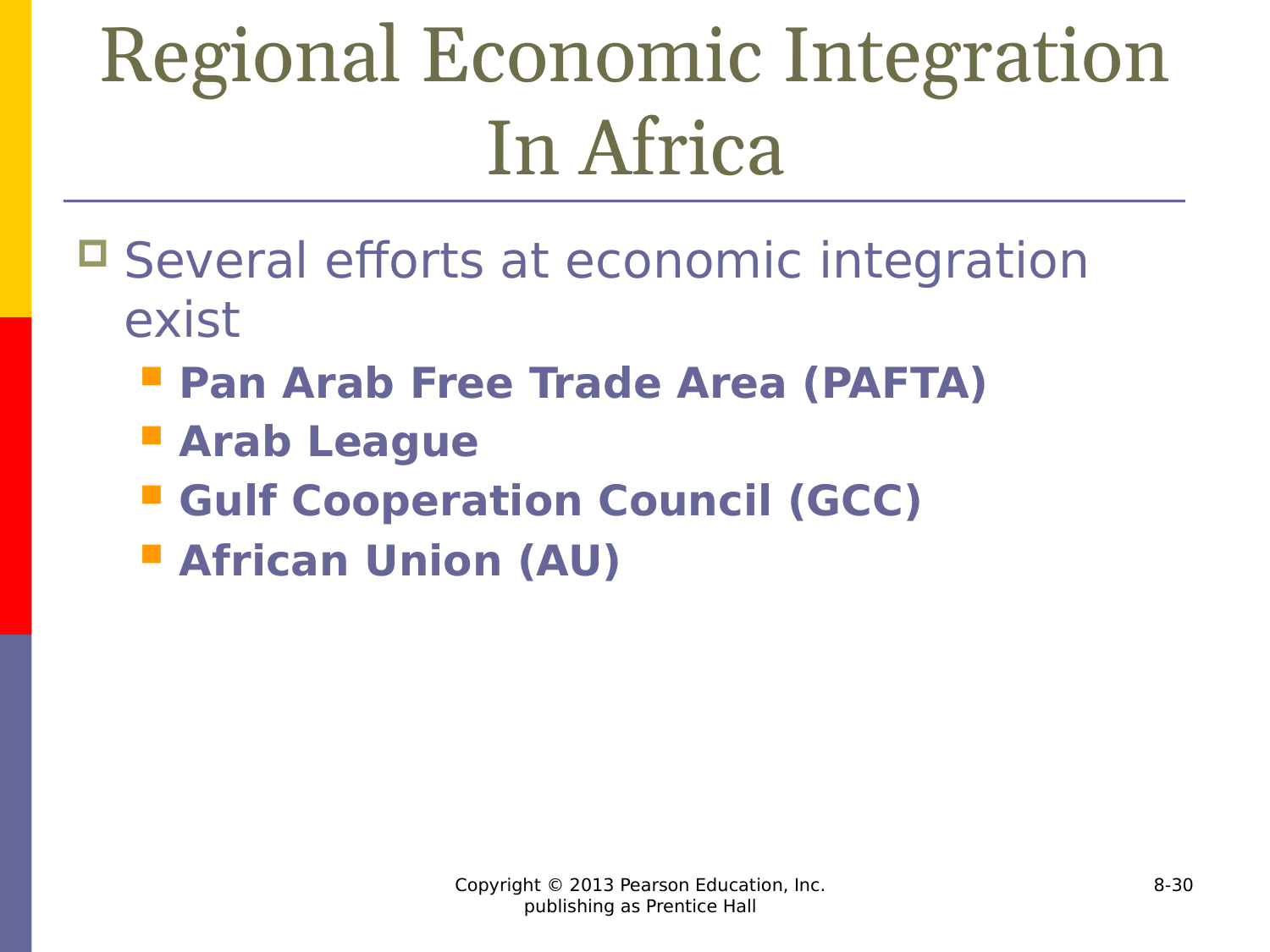

# Regional Economic Integration In Africa
Several efforts at economic integration exist
Pan Arab Free Trade Area (PAFTA)
Arab League
Gulf Cooperation Council (GCC)
African Union (AU)
Copyright © 2013 Pearson Education, Inc. publishing as Prentice Hall
8-30